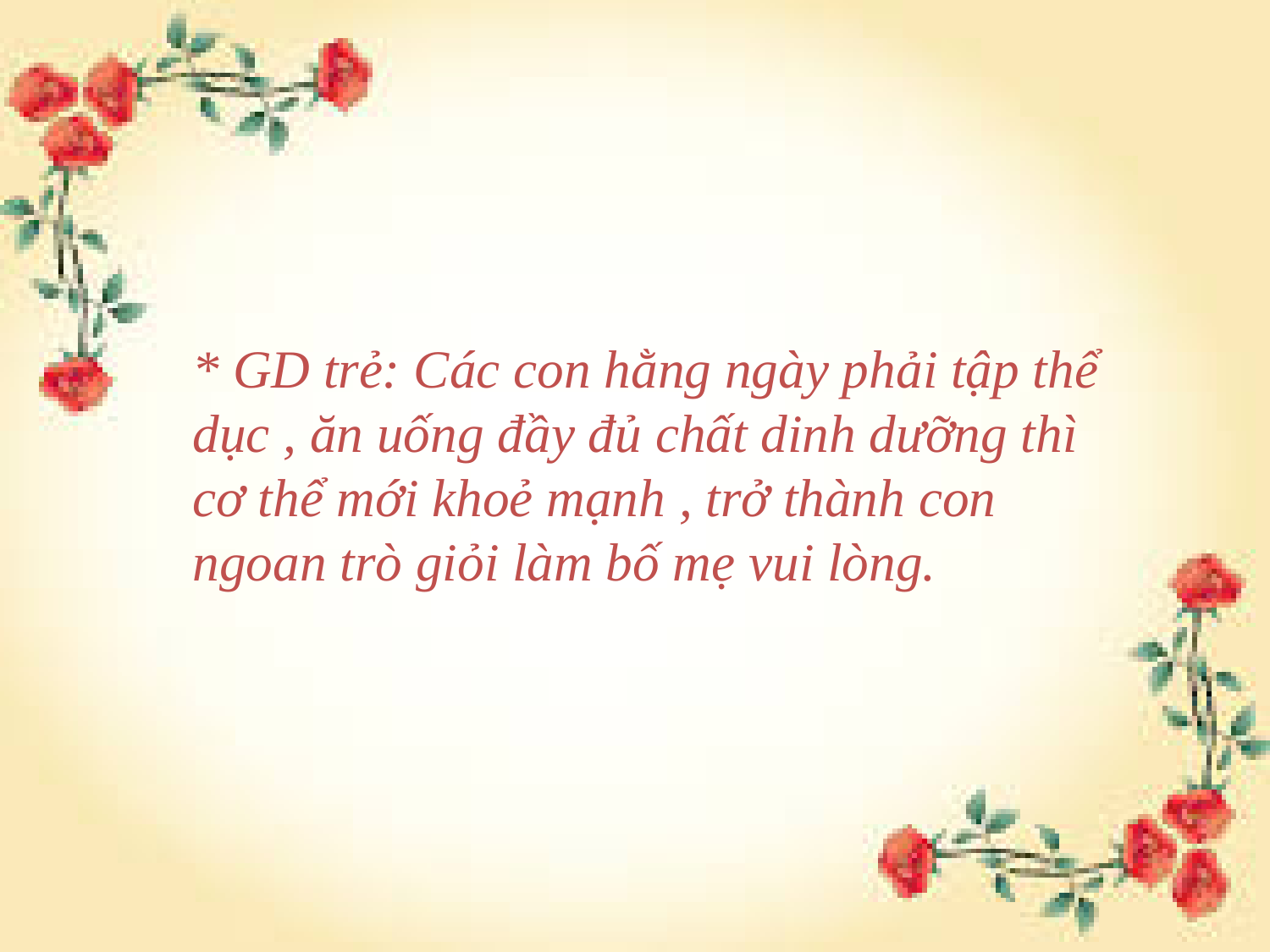

* GD trẻ: Các con hằng ngày phải tập thể dục , ăn uống đầy đủ chất dinh dưỡng thì cơ thể mới khoẻ mạnh , trở thành con ngoan trò giỏi làm bố mẹ vui lòng.